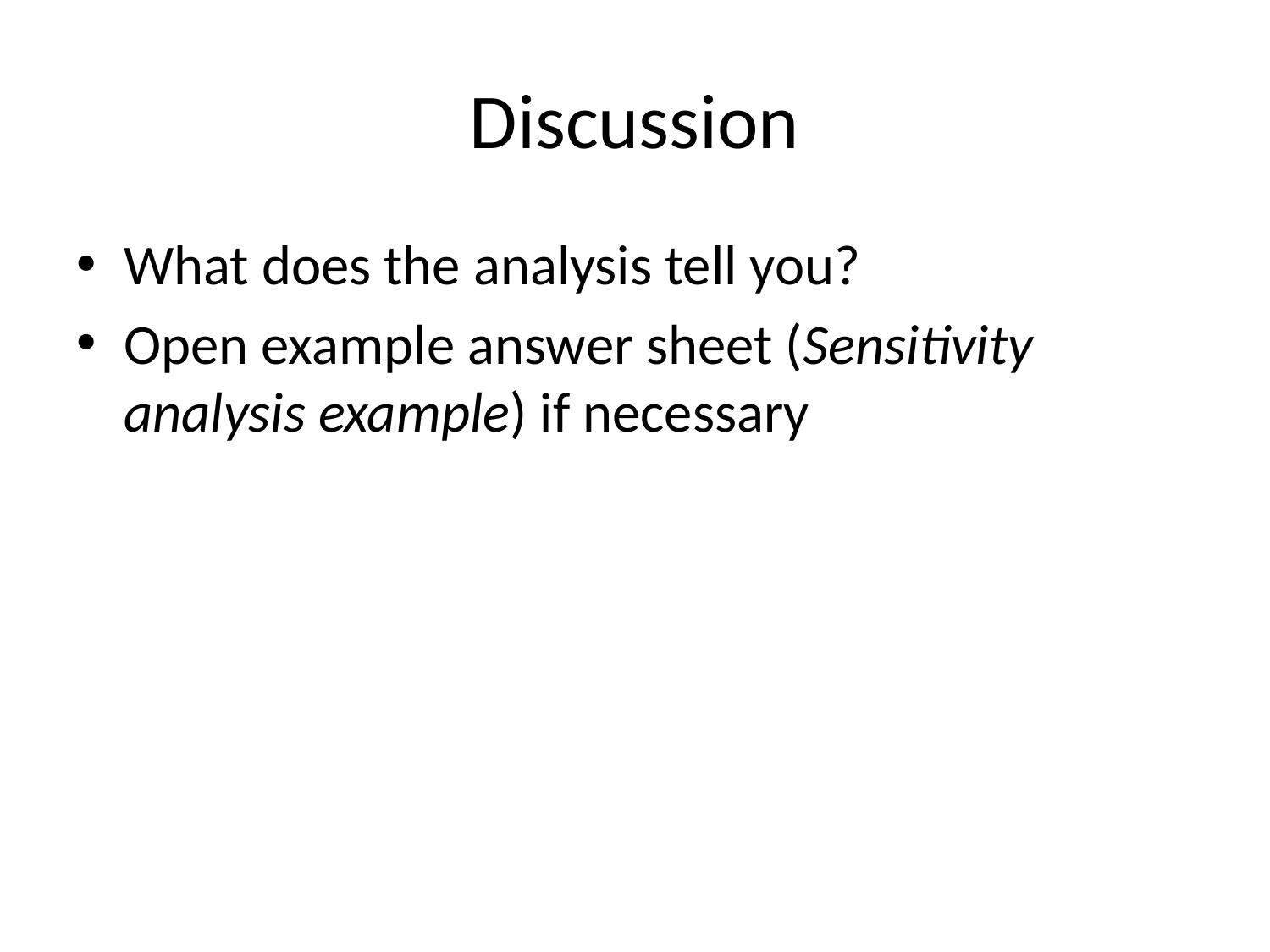

# Discussion
What does the analysis tell you?
Open example answer sheet (Sensitivity analysis example) if necessary